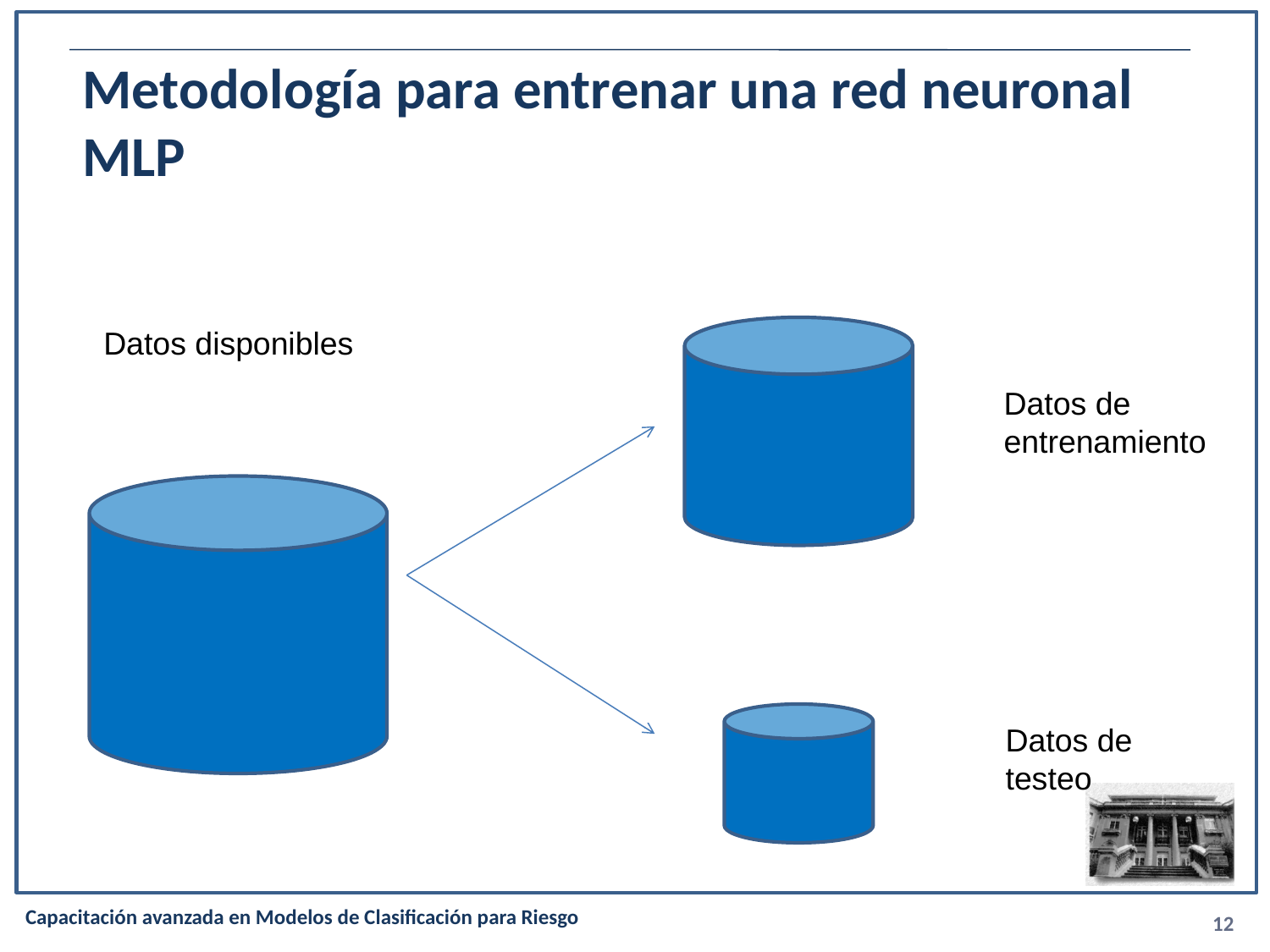

# Metodología para entrenar una red neuronal MLP
Datos disponibles

Datos de
entrenamiento

Datos de
testeo
12